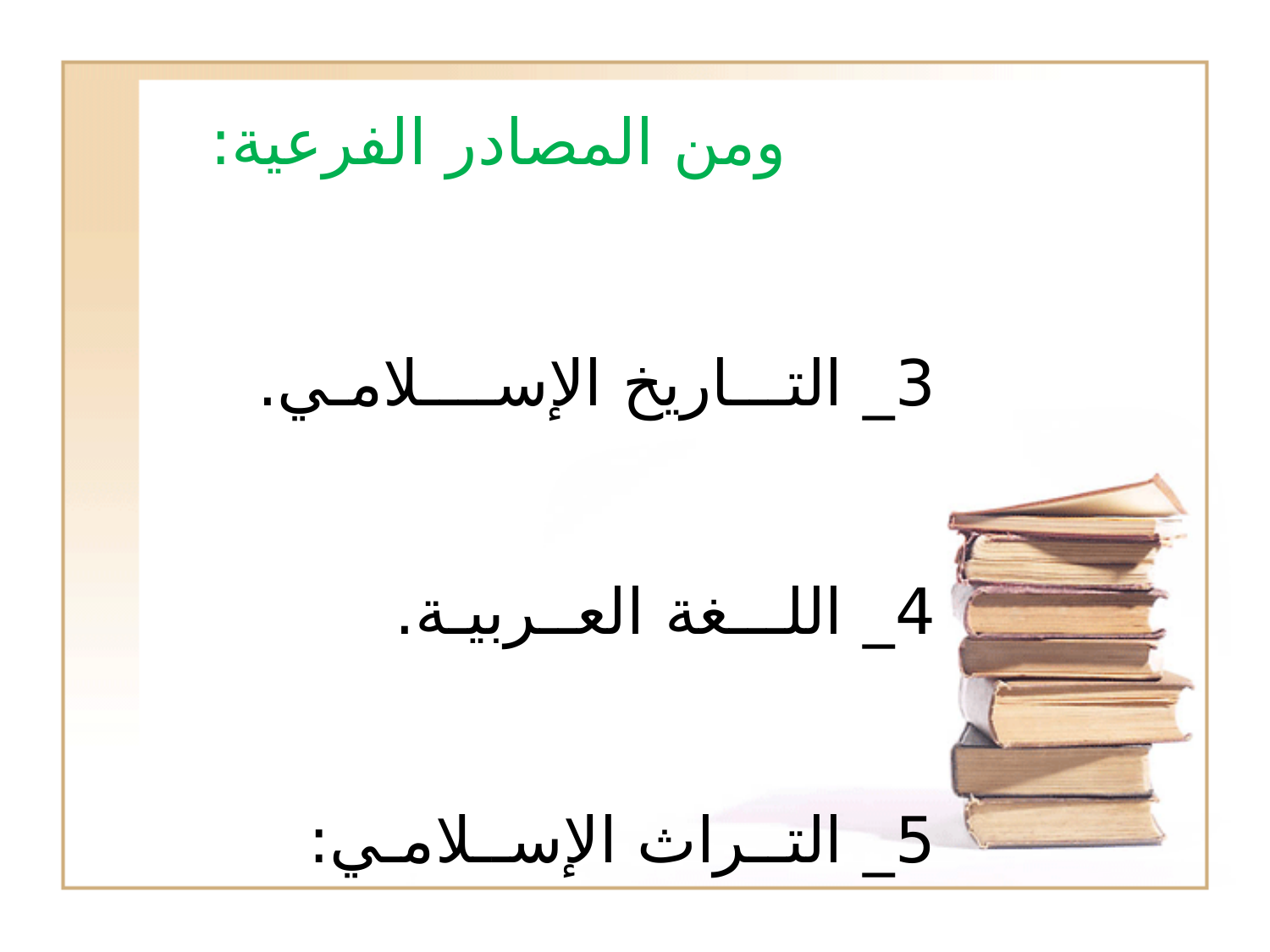

ومن المصادر الفرعية:
3_ التـــاريخ الإســــلامـي.

4_ اللـــغة العــربيـة.

5_ التــراث الإســلامـي: